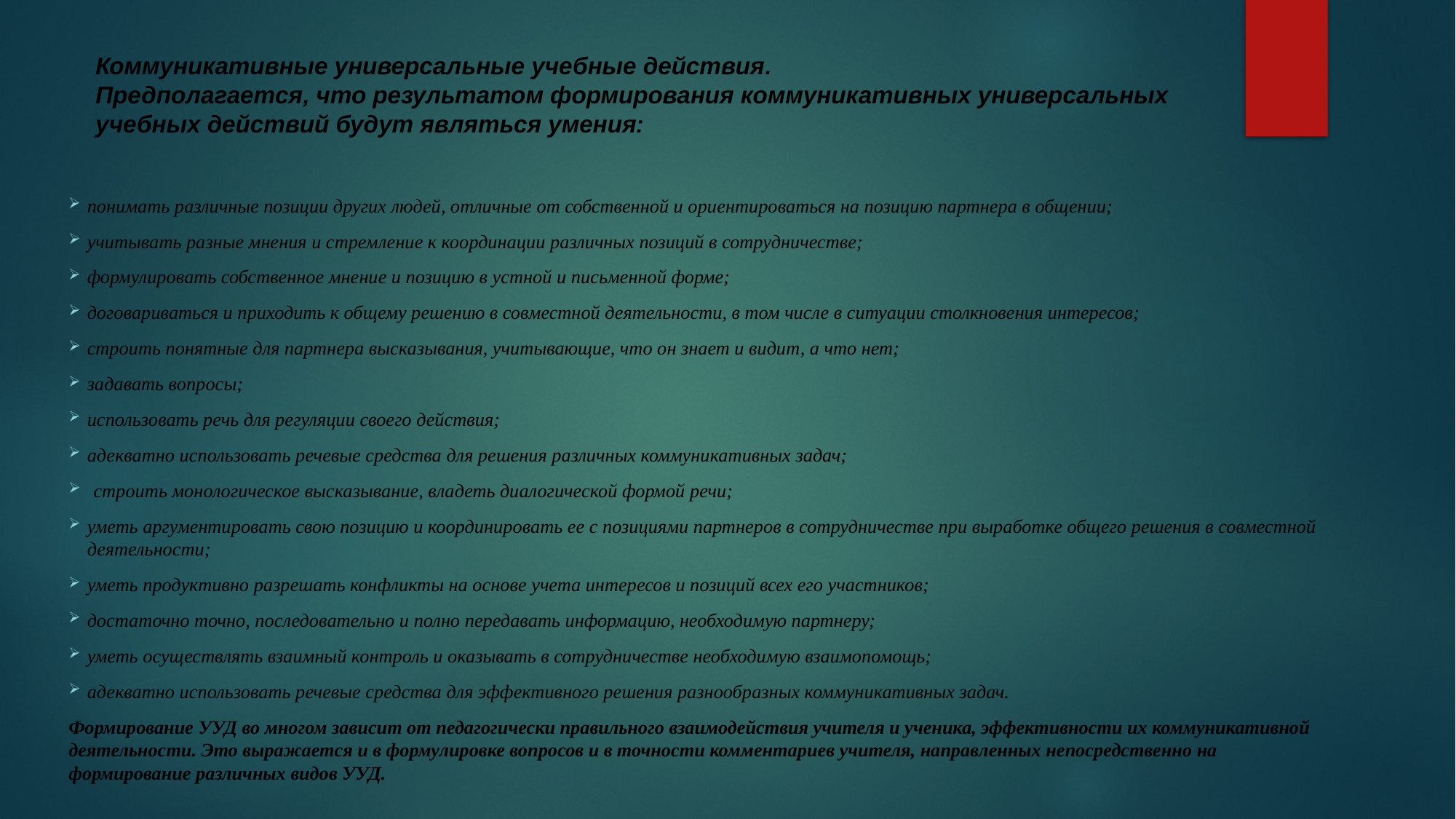

# Коммуникативные универсальные учебные действия. Предполагается, что результатом формирования коммуникативных универсальных учебных действий будут являться умения:

понимать различные позиции других людей, отличные от собственной и ориентироваться на позицию партнера в общении;
учитывать разные мнения и стремление к координации различных позиций в сотрудничестве;
формулировать собственное мнение и позицию в устной и письменной форме;
договариваться и приходить к общему решению в совместной деятельности, в том числе в ситуации столкновения интересов;
строить понятные для партнера высказывания, учитывающие, что он знает и видит, а что нет;
задавать вопросы;
использовать речь для регуляции своего действия;
адекватно использовать речевые средства для решения различных коммуникативных задач;
строить монологическое высказывание, владеть диалогической формой речи;
уметь аргументировать свою позицию и координировать ее с позициями партнеров в сотрудничестве при выработке общего решения в совместной деятельности;
уметь продуктивно разрешать конфликты на основе учета интересов и позиций всех его участников;
достаточно точно, последовательно и полно передавать информацию, необходимую партнеру;
уметь осуществлять взаимный контроль и оказывать в сотрудничестве необходимую взаимопомощь;
адекватно использовать речевые средства для эффективного решения разнообразных коммуникативных задач.
Формирование УУД во многом зависит от педагогически правильного взаимодействия учителя и ученика, эффективности их коммуникативной деятельности. Это выражается и в формулировке вопросов и в точности комментариев учителя, направленных непосредственно на формирование различных видов УУД.